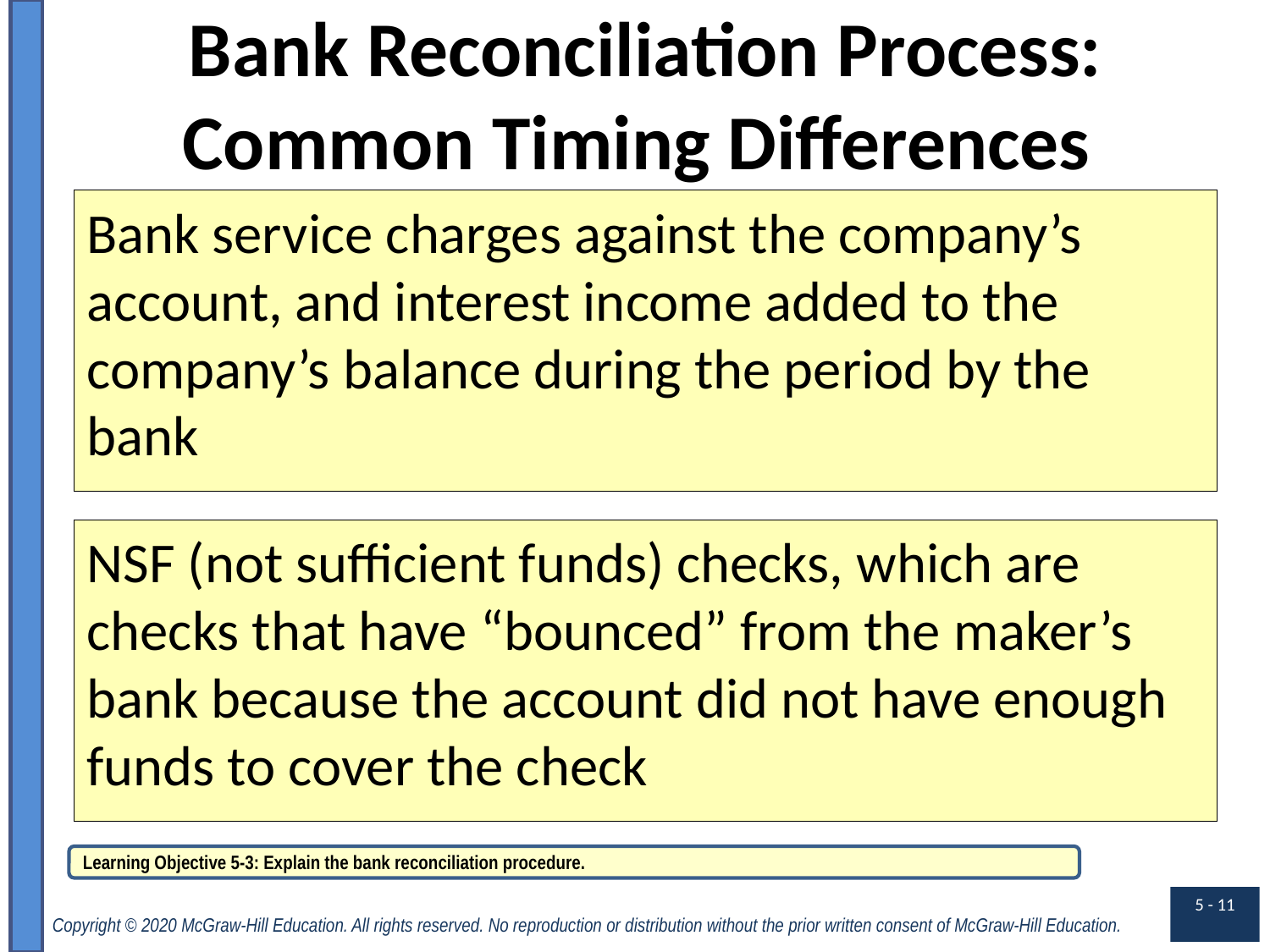

# Bank Reconciliation Process: Common Timing Differences
Bank service charges against the company’s account, and interest income added to the company’s balance during the period by the bank
NSF (not sufficient funds) checks, which are checks that have “bounced” from the maker’s bank because the account did not have enough funds to cover the check
Learning Objective 5-3: Explain the bank reconciliation procedure.